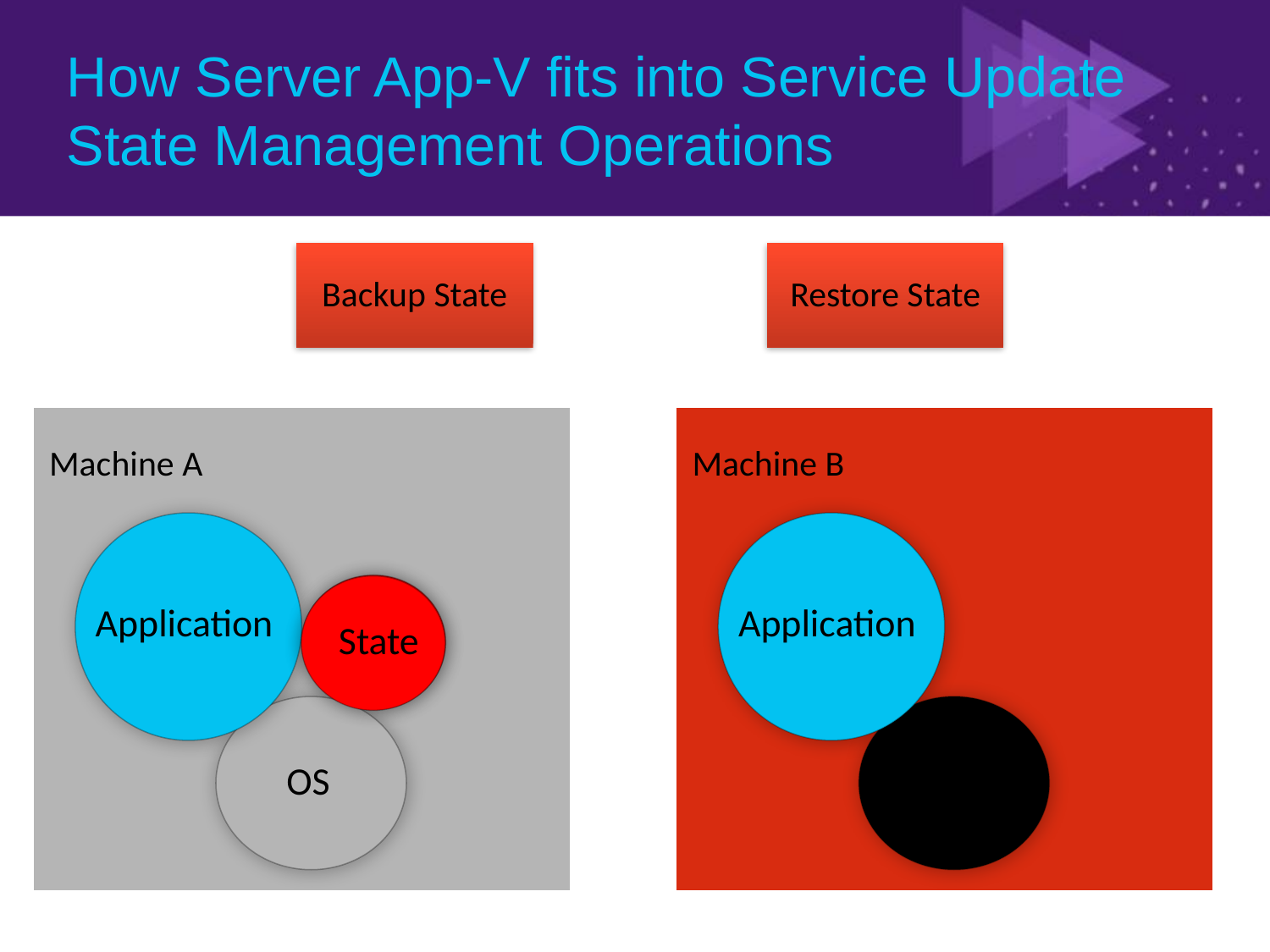

# How Server App-V fits into Service Update State Management Operations
Backup State
Restore State

Machine A
Machine B

State

State
Application
Application

OS
OS’